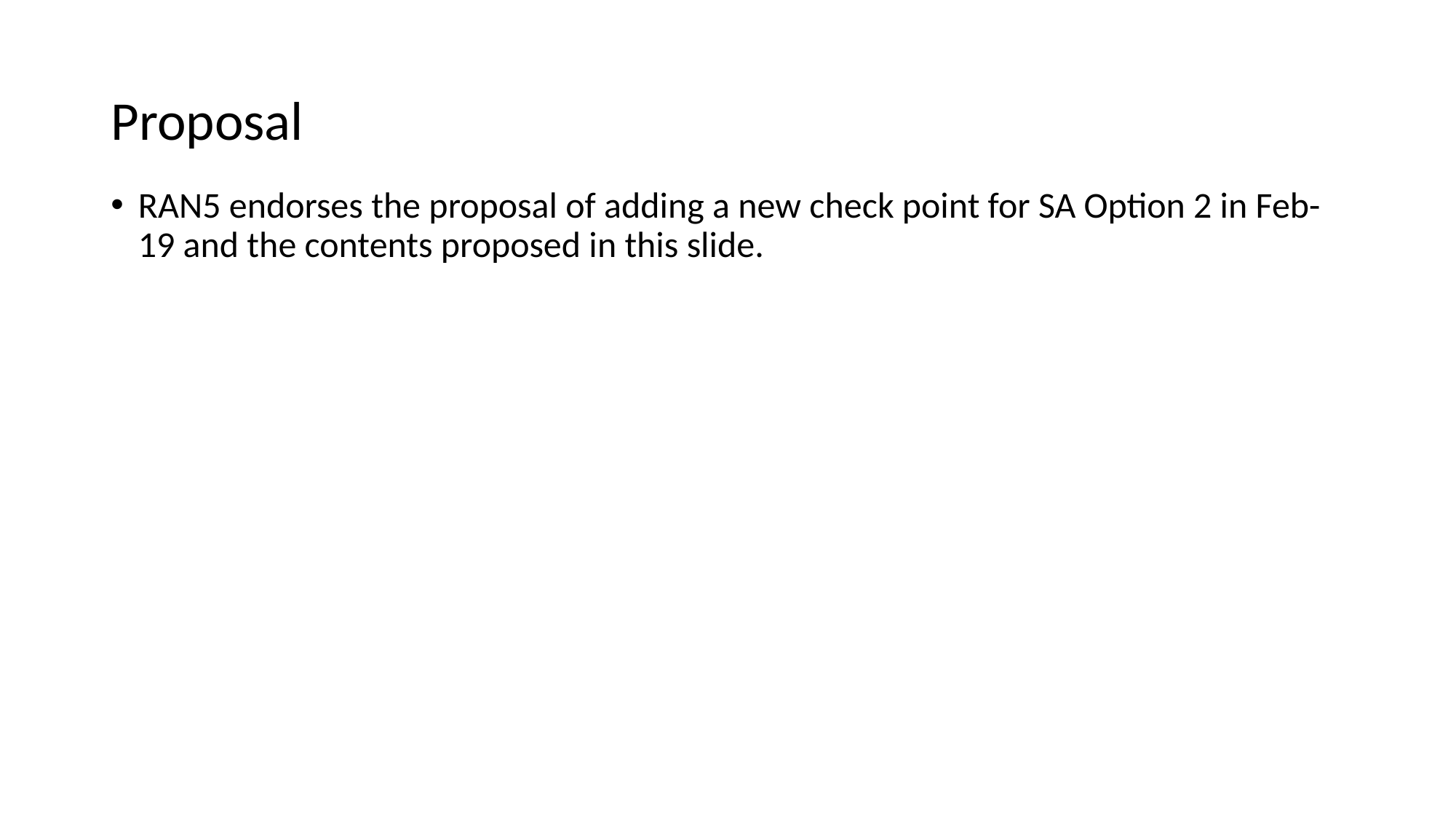

# Proposal
RAN5 endorses the proposal of adding a new check point for SA Option 2 in Feb-19 and the contents proposed in this slide.